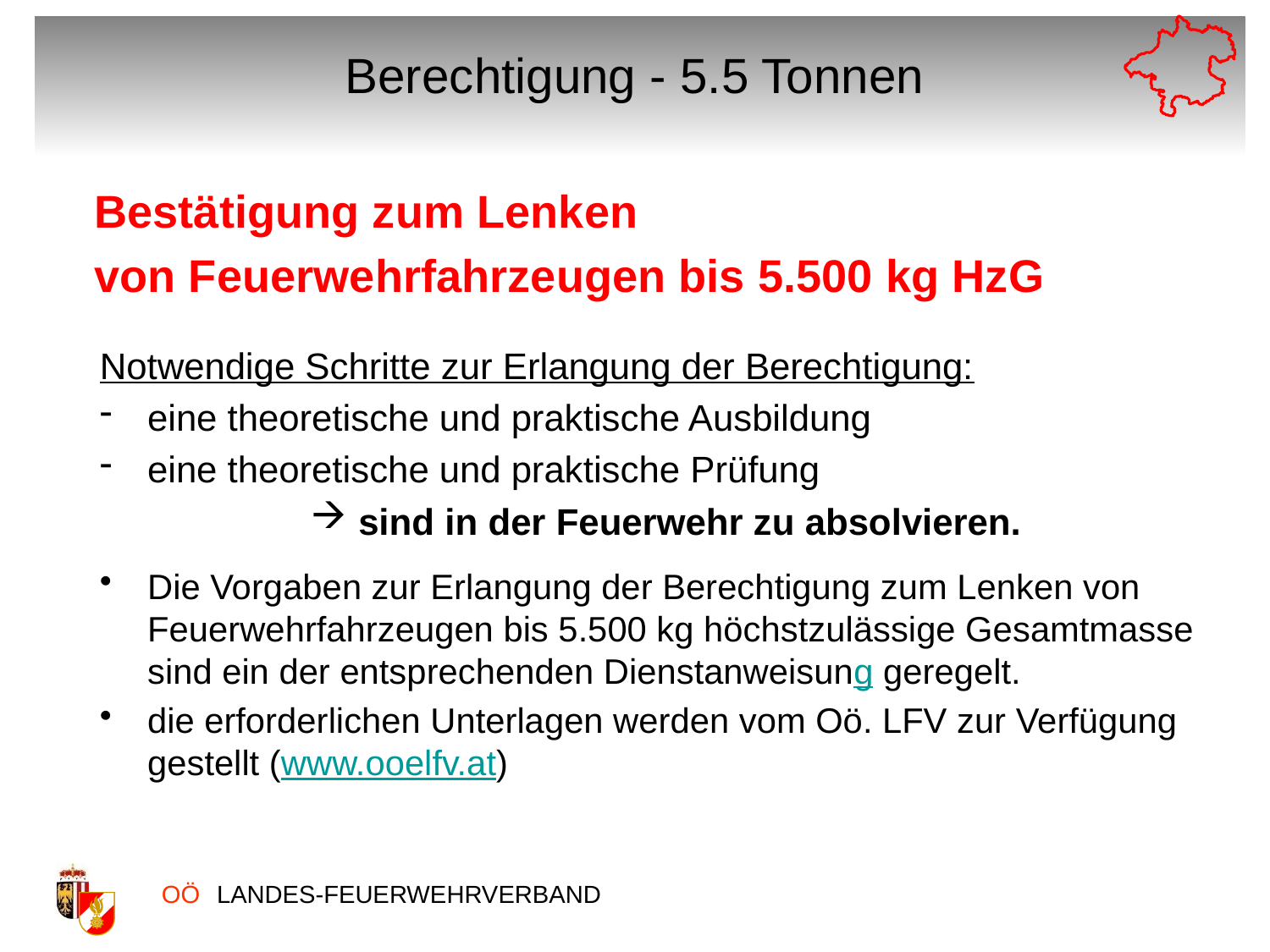

# Berechtigung - 5.5 Tonnen
Bestätigung zum Lenken
von Feuerwehrfahrzeugen bis 5.500 kg HzG
Notwendige Schritte zur Erlangung der Berechtigung:
eine theoretische und praktische Ausbildung
eine theoretische und praktische Prüfung
sind in der Feuerwehr zu absolvieren.

Die Vorgaben zur Erlangung der Berechtigung zum Lenken von Feuerwehrfahrzeugen bis 5.500 kg höchstzulässige Gesamtmasse sind ein der entsprechenden Dienstanweisung geregelt.
die erforderlichen Unterlagen werden vom Oö. LFV zur Verfügung gestellt (www.ooelfv.at)